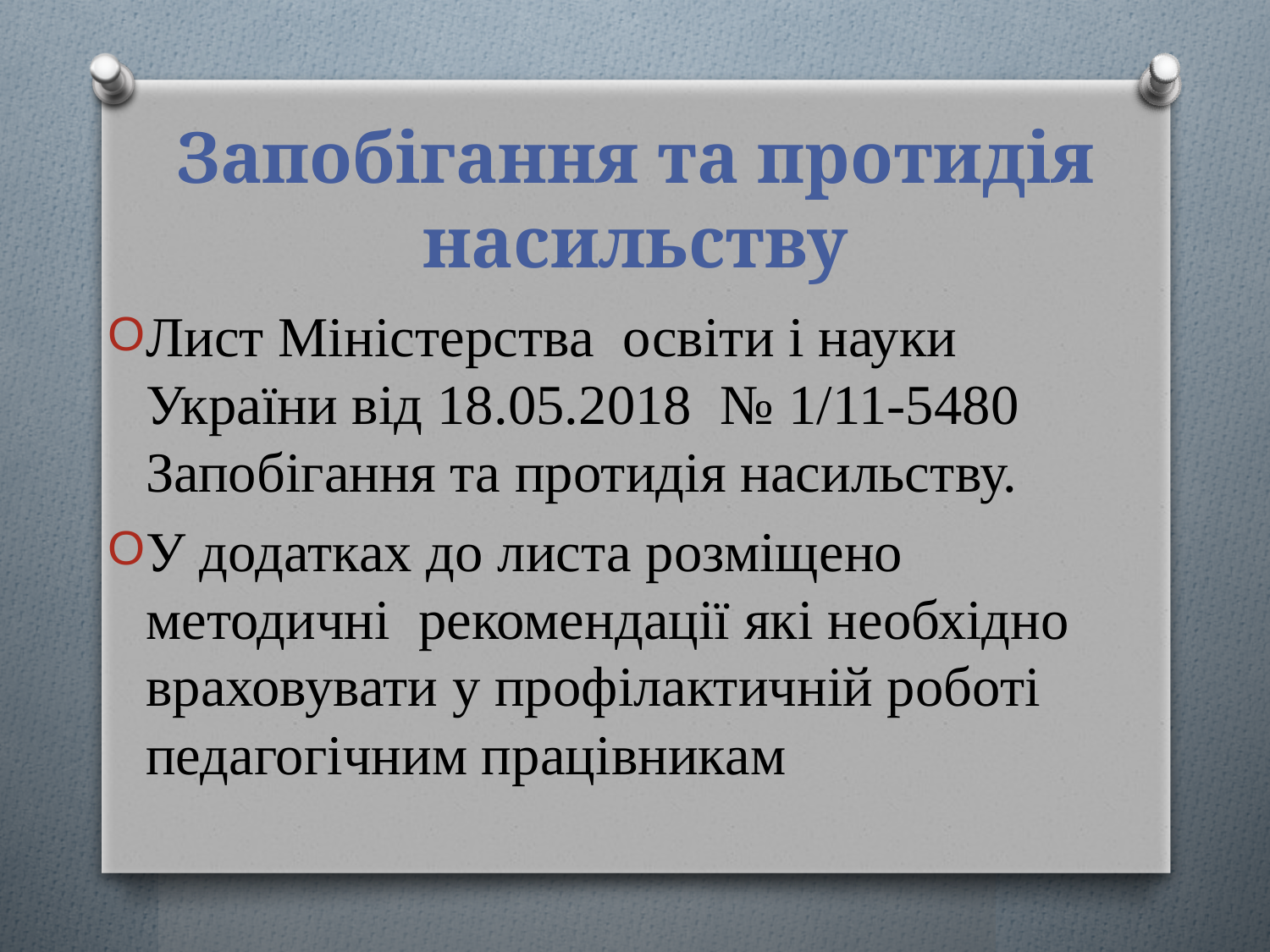

# Запобігання та протидія насильству
Лист Міністерства  освіти і науки  України від 18.05.2018  № 1/11-5480 Запобігання та протидія насильству.
У додатках до листа розміщено   методичні  рекомендації які необхідно враховувати у профілактичній роботі педагогічним працівникам